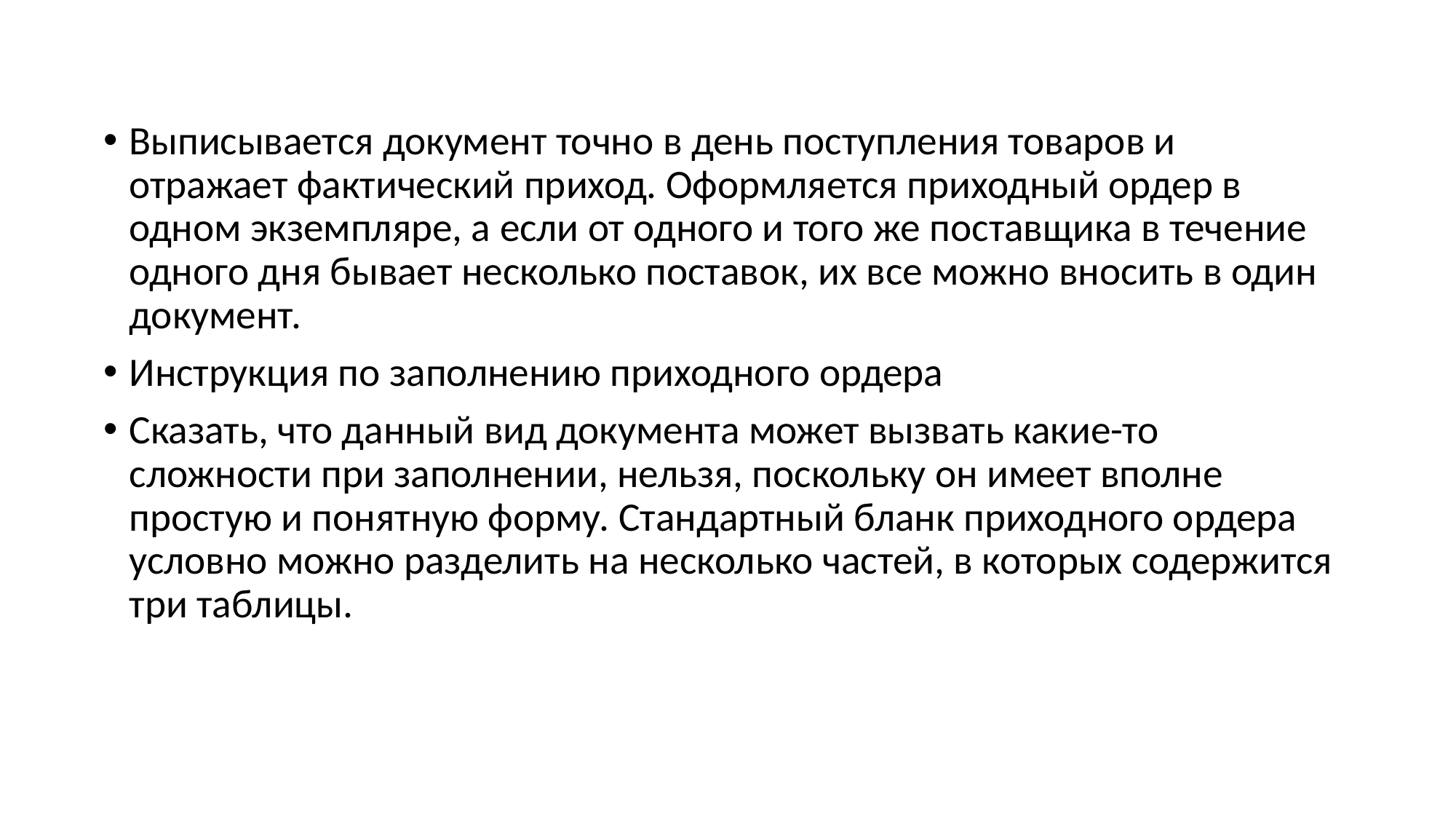

Выписывается документ точно в день поступления товаров и отражает фактический приход. Оформляется приходный ордер в одном экземпляре, а если от одного и того же поставщика в течение одного дня бывает несколько поставок, их все можно вносить в один документ.
Инструкция по заполнению приходного ордера
Сказать, что данный вид документа может вызвать какие-то сложности при заполнении, нельзя, поскольку он имеет вполне простую и понятную форму. Стандартный бланк приходного ордера условно можно разделить на несколько частей, в которых содержится три таблицы.